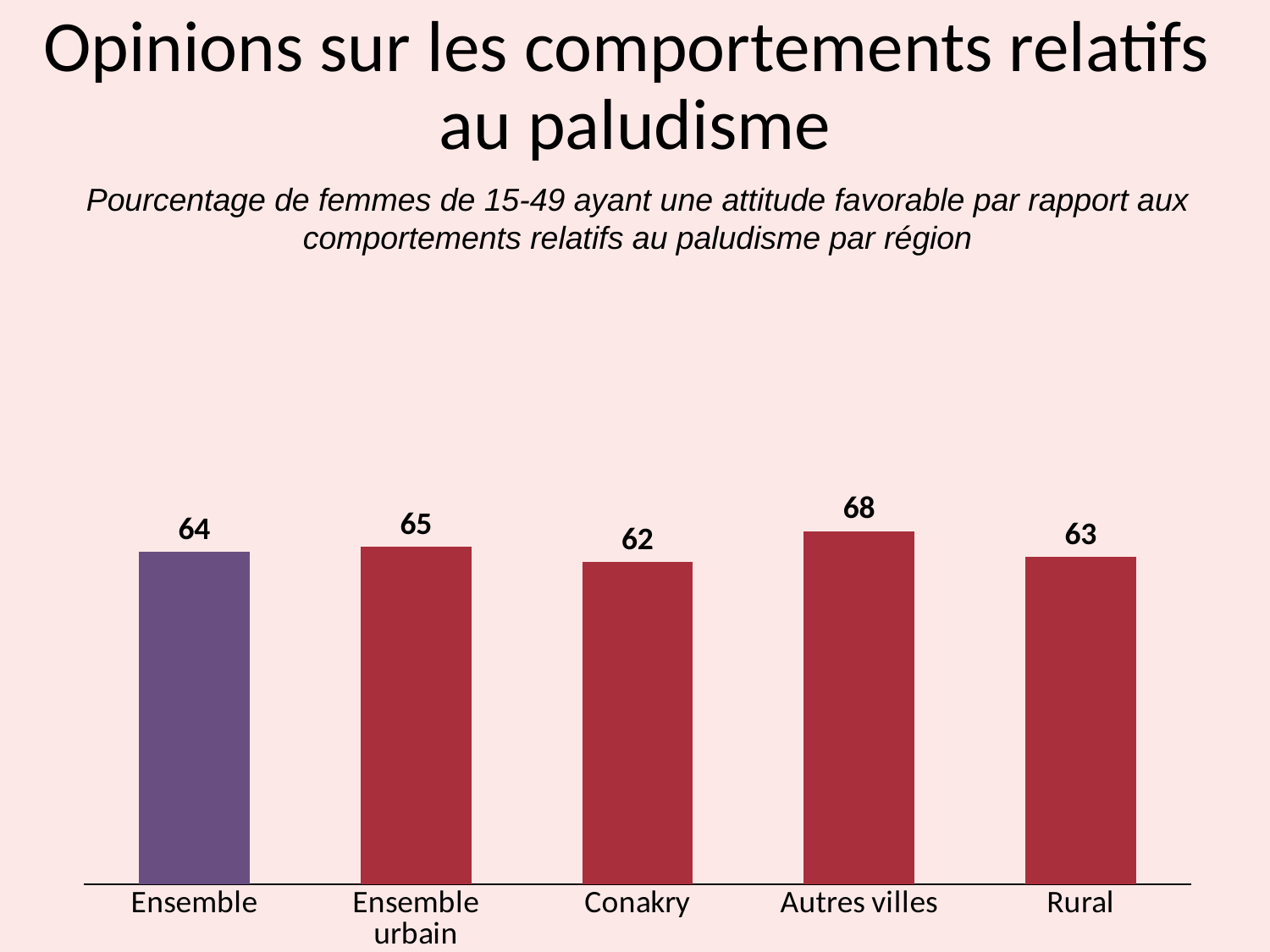

# Opinions sur les comportements relatifs au paludisme
Pourcentage de femmes de 15-49 ayant une attitude favorable par rapport aux comportements relatifs au paludisme par région

### Chart

| Category | Series 2 |
|---|---|
| Ensemble | 64.0 |
| Ensemble urbain | 65.0 |
| Conakry | 62.0 |
| Autres villes | 68.0 |
| Rural | 63.0 |